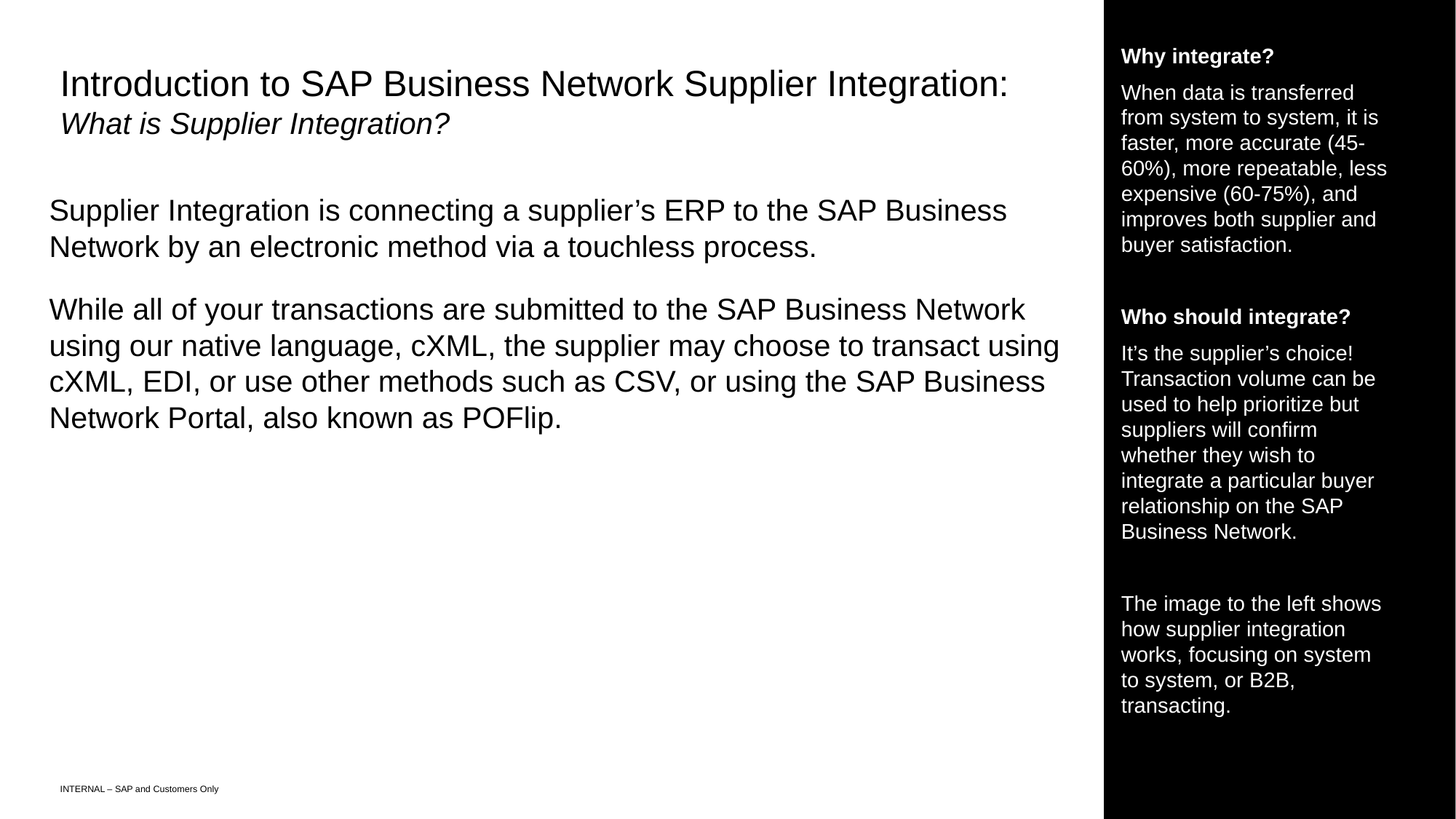

Why integrate?
When data is transferred from system to system, it is faster, more accurate (45-60%), more repeatable, less expensive (60-75%), and improves both supplier and buyer satisfaction.

Who should integrate?
It’s the supplier’s choice! Transaction volume can be used to help prioritize but suppliers will confirm whether they wish to integrate a particular buyer relationship on the SAP Business Network.

The image to the left shows how supplier integration works, focusing on system to system, or B2B,  transacting.
# Introduction to SAP Business Network Supplier Integration: What is Supplier Integration?
Supplier Integration is connecting a supplier’s ERP to the SAP Business Network by an electronic method via a touchless process.
While all of your transactions are submitted to the SAP Business Network using our native language, cXML, the supplier may choose to transact using cXML, EDI, or use other methods such as CSV, or using the SAP Business Network Portal, also known as POFlip.